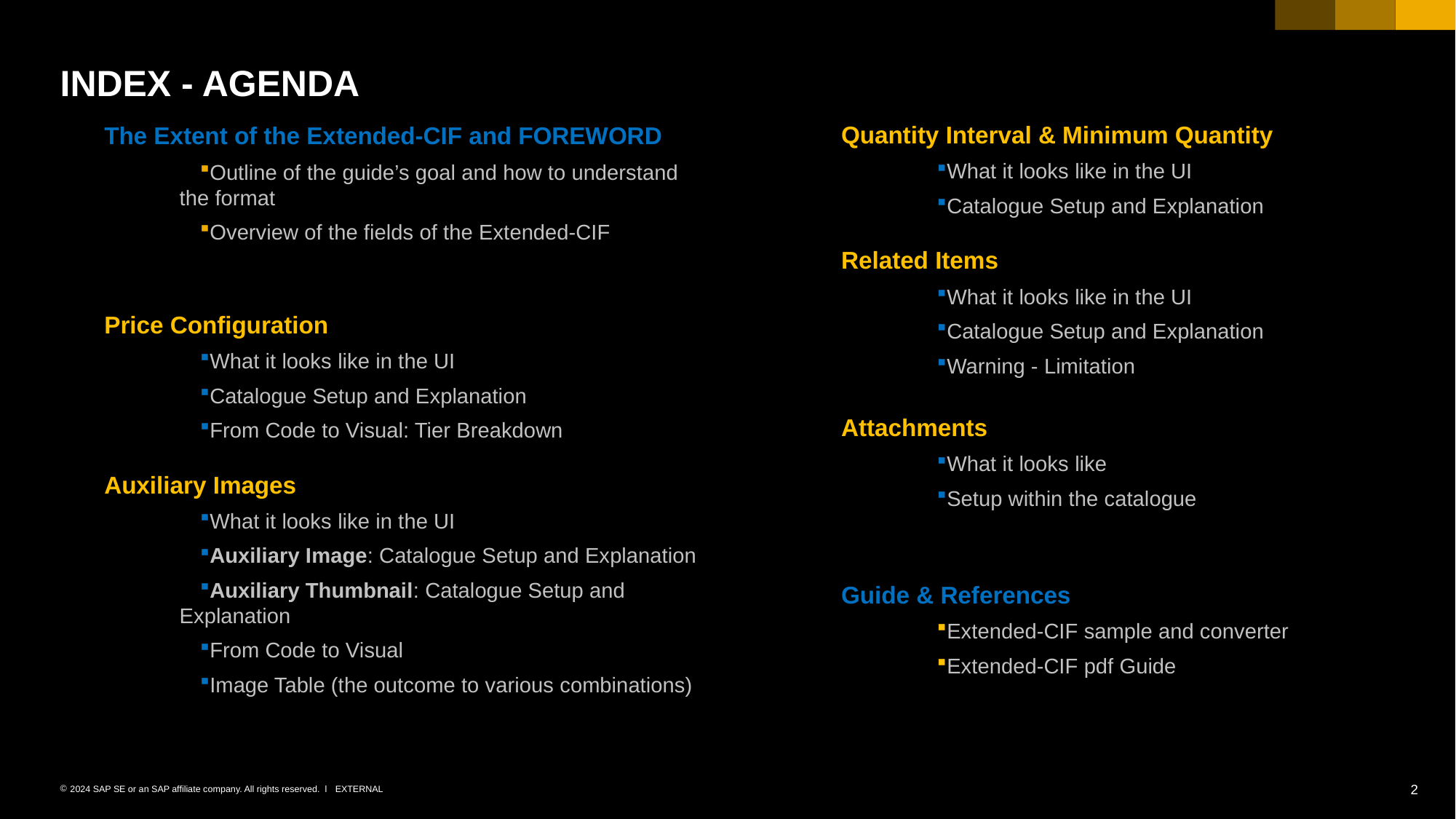

# INDEX - AGENDA

The Extent of the Extended-CIF and FOREWORD
Outline of the guide’s goal and how to understand the format
Overview of the fields of the Extended-CIF
Quantity Interval & Minimum Quantity
What it looks like in the UI
Catalogue Setup and Explanation
Related Items
What it looks like in the UI
Catalogue Setup and Explanation
Warning - Limitation

Attachments
What it looks like
Setup within the catalogue

Guide & References
Extended-CIF sample and converter
Extended-CIF pdf Guide

Price Configuration
What it looks like in the UI
Catalogue Setup and Explanation
From Code to Visual: Tier Breakdown
Auxiliary Images
What it looks like in the UI
Auxiliary Image: Catalogue Setup and Explanation
Auxiliary Thumbnail: Catalogue Setup and Explanation
From Code to Visual
Image Table (the outcome to various combinations)